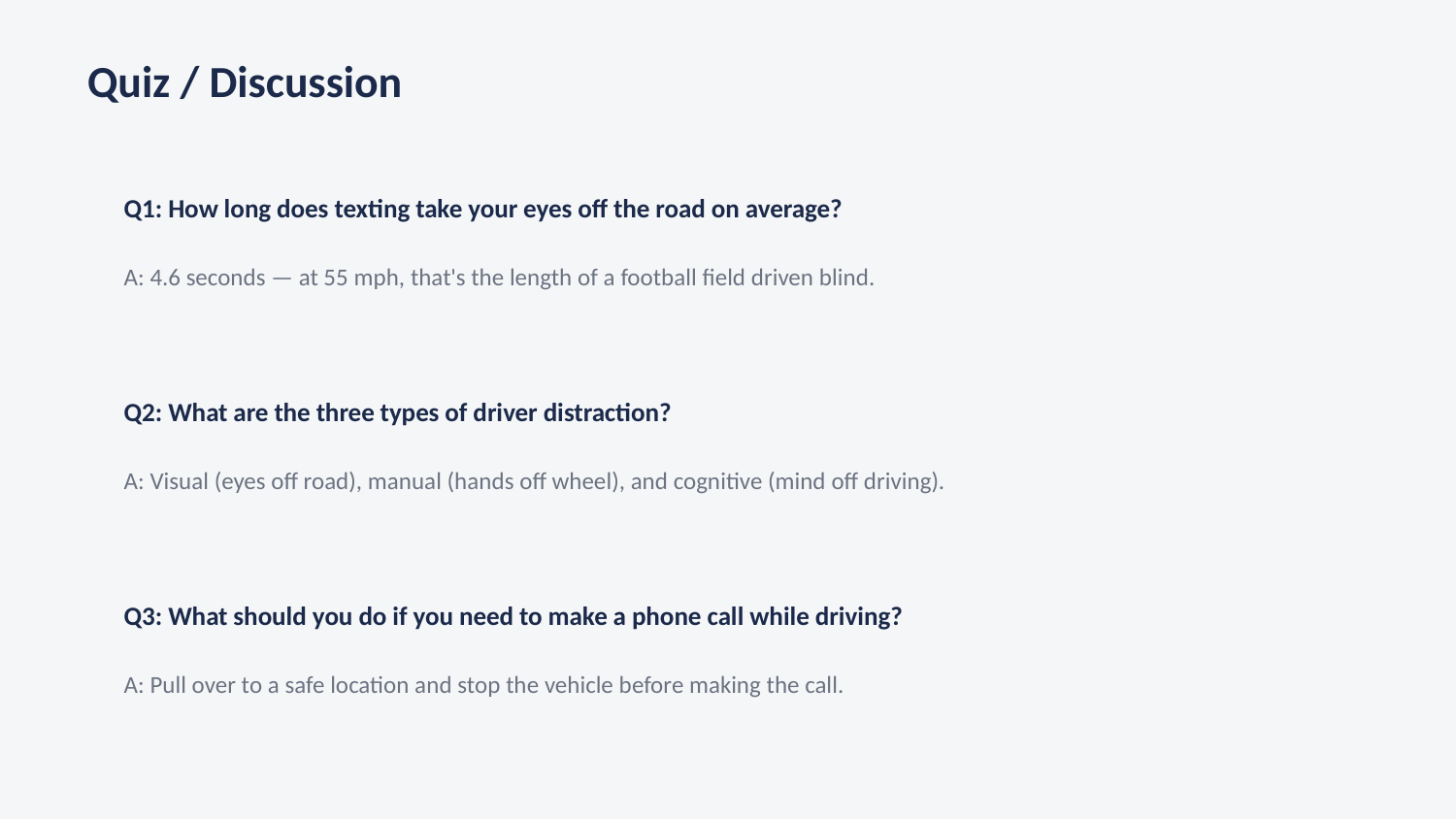

Quiz / Discussion

Q1: How long does texting take your eyes off the road on average?
A: 4.6 seconds — at 55 mph, that's the length of a football field driven blind.

Q2: What are the three types of driver distraction?
A: Visual (eyes off road), manual (hands off wheel), and cognitive (mind off driving).

Q3: What should you do if you need to make a phone call while driving?
A: Pull over to a safe location and stop the vehicle before making the call.